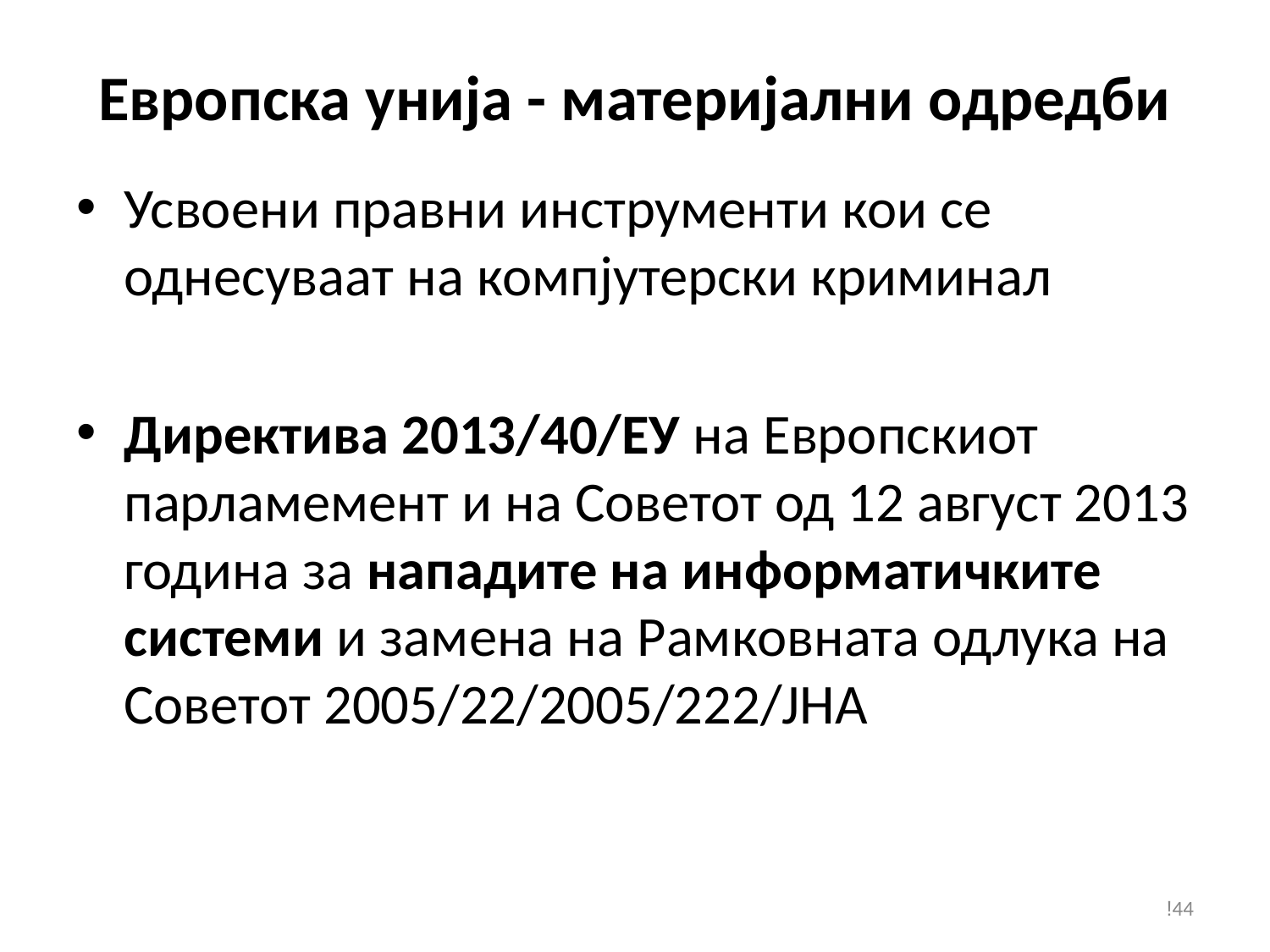

# Европска унија - материјални одредби
Усвоени правни инструменти кои се однесуваат на компјутерски криминал

Директива 2013/40/ЕУ на Европскиот парламемент и на Советот од 12 август 2013 година за нападите на информатичките системи и замена на Рамковната одлука на Советот 2005/22/2005/222/JHA
!44